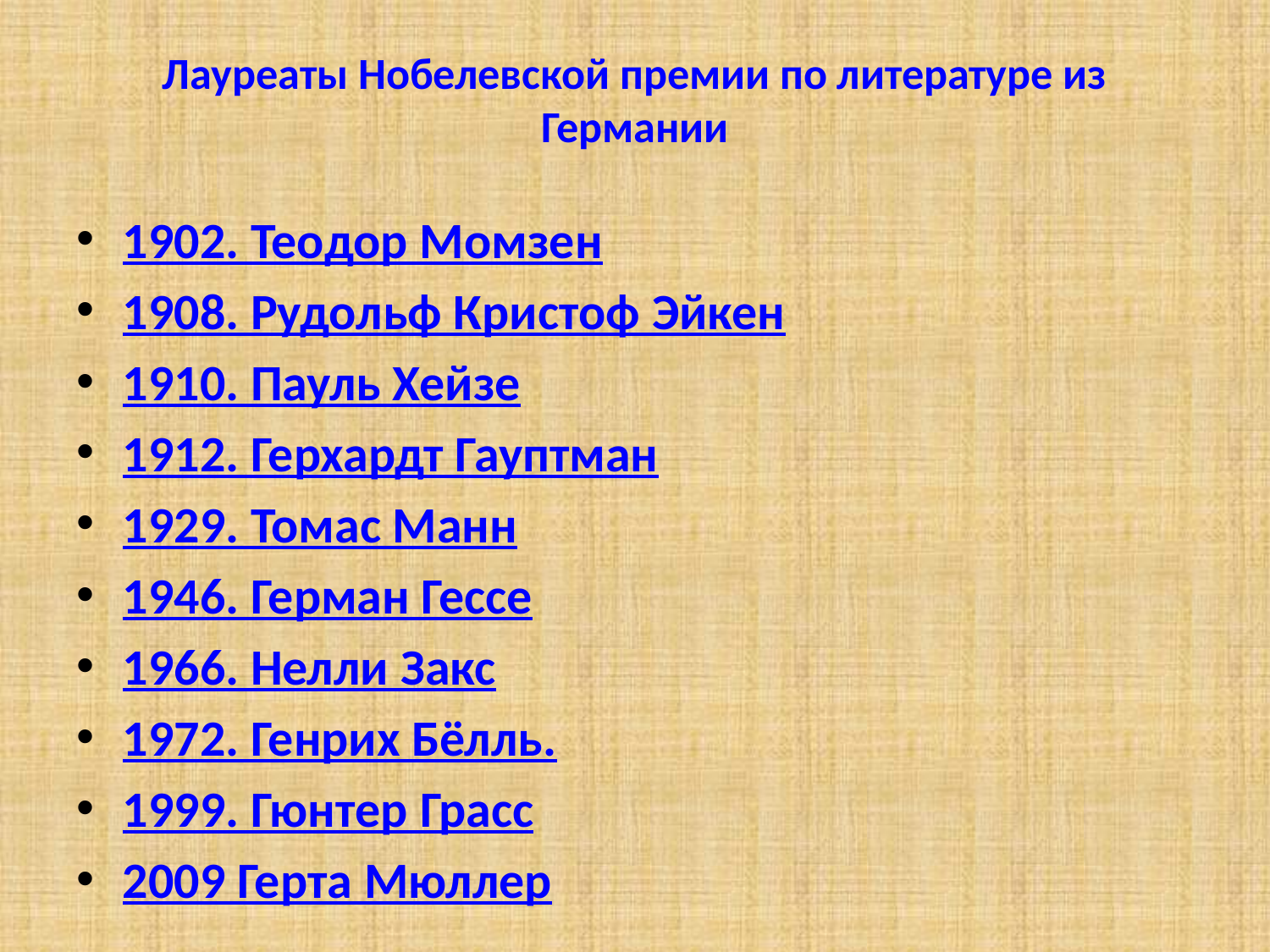

# Лауреаты Нобелевской премии по литературе из Германии
1902. Теодор Момзен
1908. Рудольф Кристоф Эйкен
1910. Пауль Хейзе
1912. Герхардт Гауптман
1929. Томас Манн
1946. Герман Гессе
1966. Нелли Закс
1972. Генрих Бёлль.
1999. Гюнтер Грасс
2009 Герта Мюллер